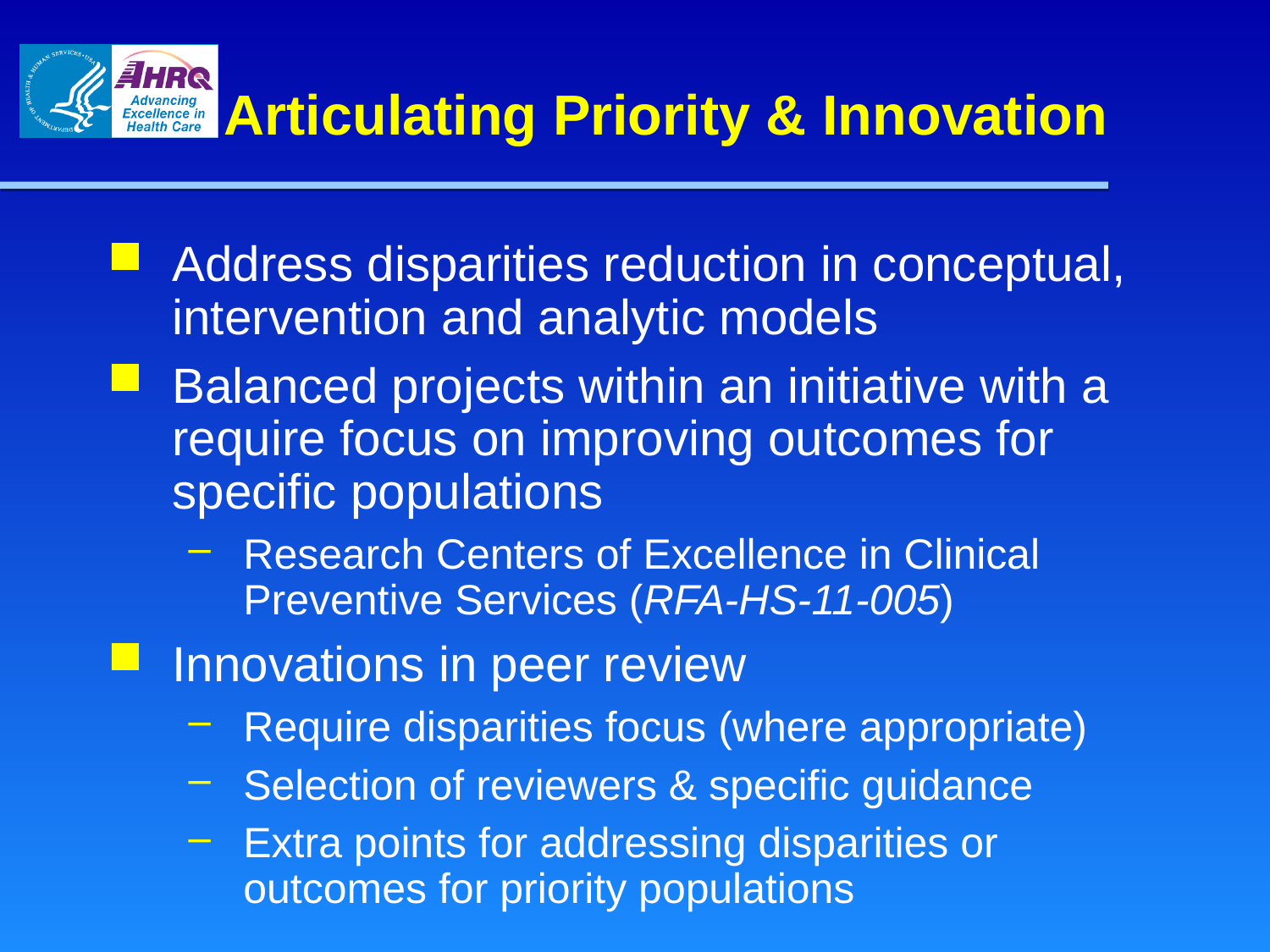

# Articulating Priority & Innovation
Address disparities reduction in conceptual, intervention and analytic models
Balanced projects within an initiative with a require focus on improving outcomes for specific populations
Research Centers of Excellence in Clinical Preventive Services (RFA-HS-11-005)
Innovations in peer review
Require disparities focus (where appropriate)
Selection of reviewers & specific guidance
Extra points for addressing disparities or outcomes for priority populations